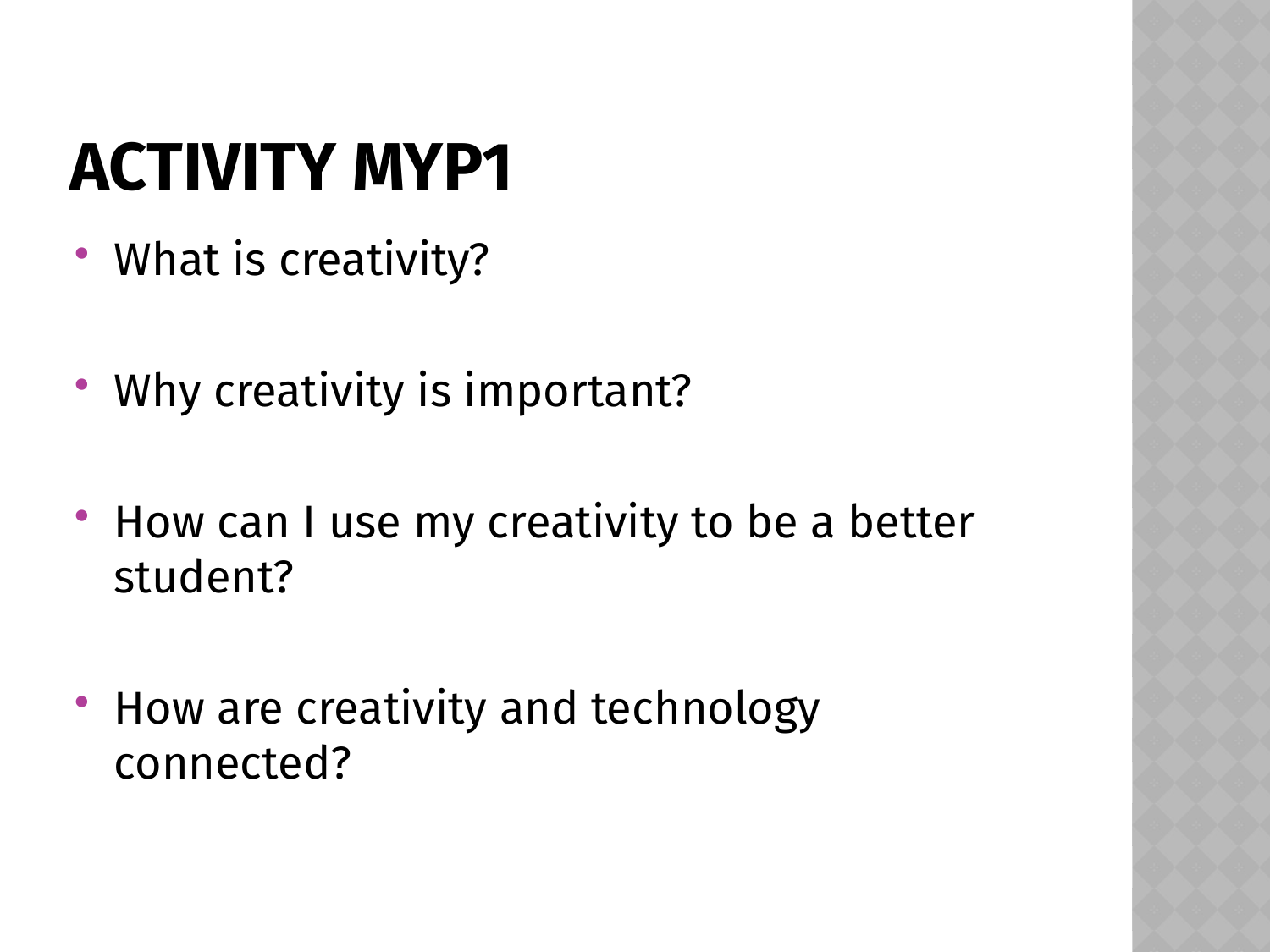

# Activity MYP1
What is creativity?

Why creativity is important?

How can I use my creativity to be a better student?

How are creativity and technology connected?